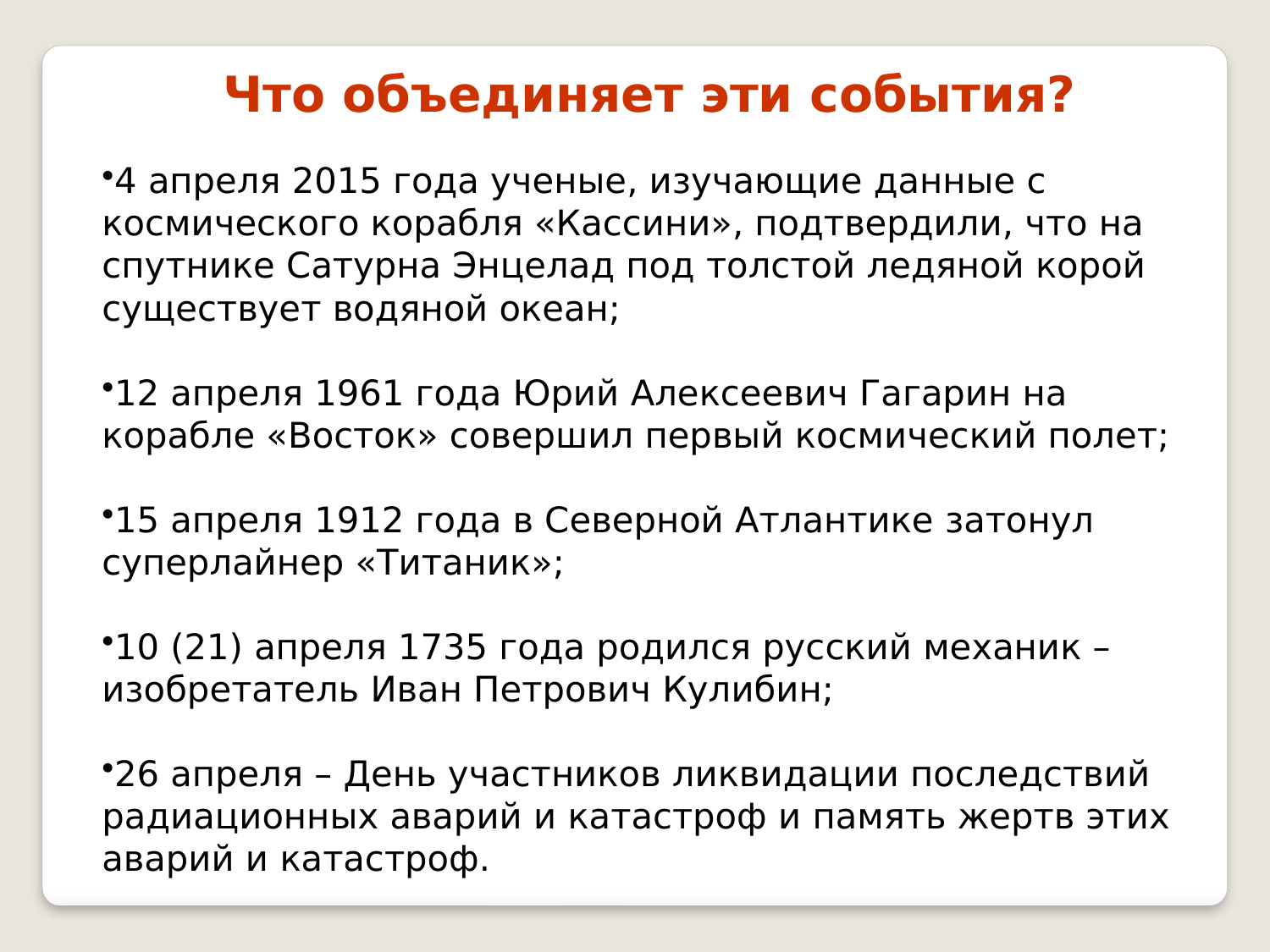

Что объединяет эти события?
4 апреля 2015 года ученые, изучающие данные с космического корабля «Кассини», подтвердили, что на спутнике Сатурна Энцелад под толстой ледяной корой существует водяной океан;

12 апреля 1961 года Юрий Алексеевич Гагарин на корабле «Восток» совершил первый космический полет;

15 апреля 1912 года в Северной Атлантике затонул суперлайнер «Титаник»;

10 (21) апреля 1735 года родился русский механик – изобретатель Иван Петрович Кулибин;

26 апреля – День участников ликвидации последствий радиационных аварий и катастроф и память жертв этих аварий и катастроф.